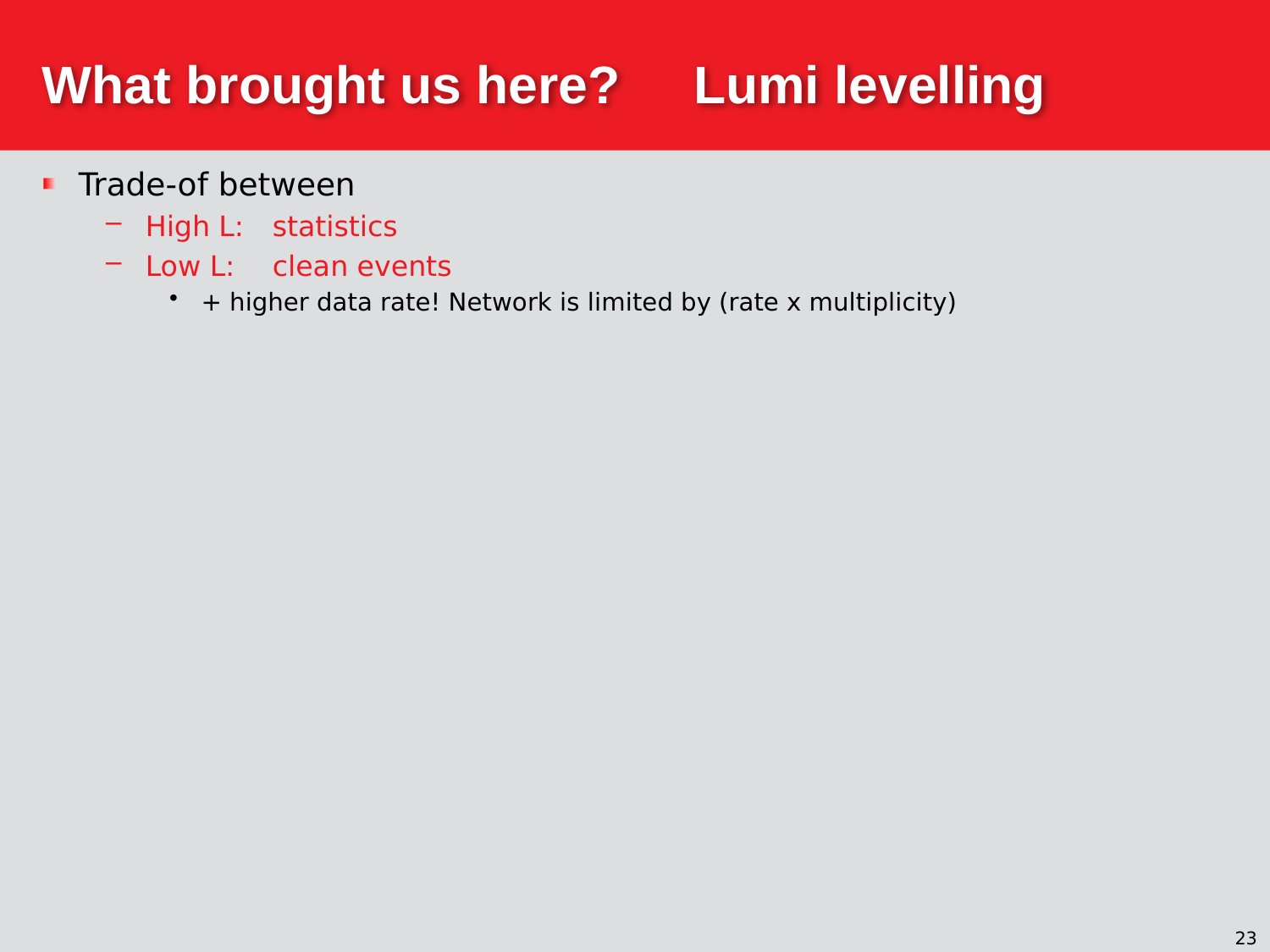

# What brought us here?     Lumi levelling
Trade-of between
High L: 	statistics
Low L:	clean events
+ higher data rate! Network is limited by (rate x multiplicity)

23